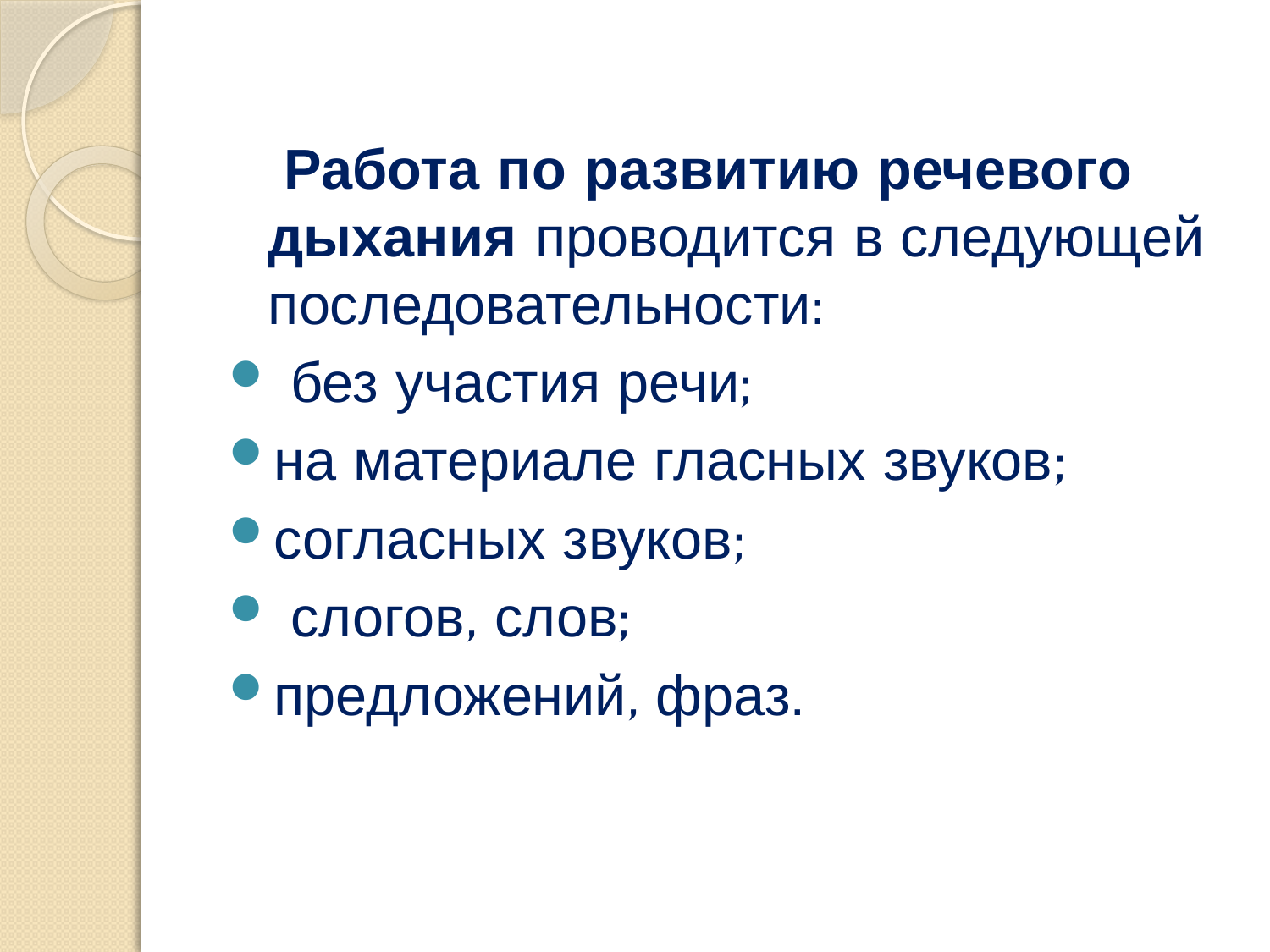

Работа по развитию речевого дыхания проводится в следующей последовательности:
 без участия речи;
на материале гласных звуков;
согласных звуков;
 слогов, слов;
предложений, фраз.